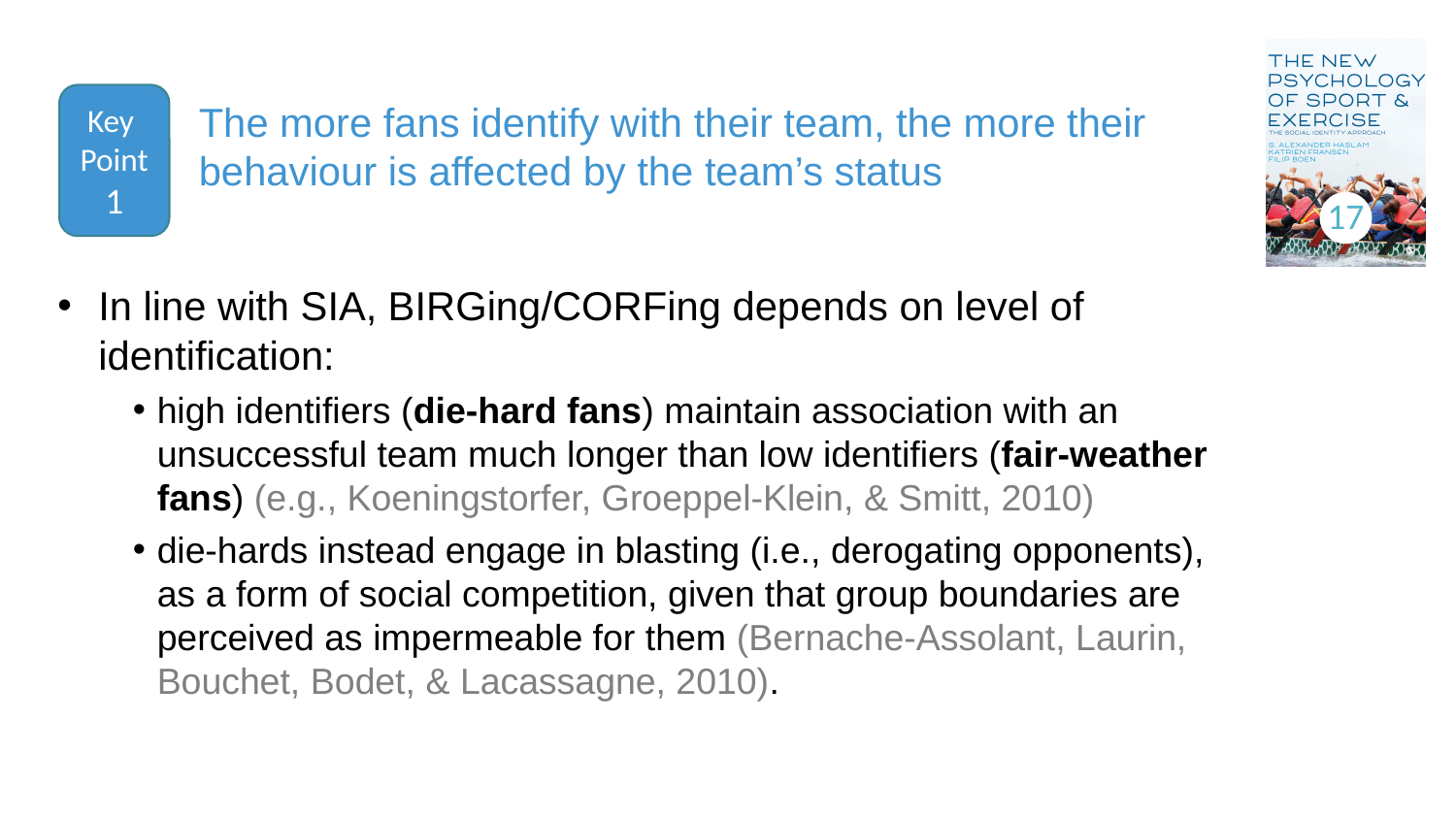

17
Key
Point
1
The more fans identify with their team, the more their behaviour is affected by the team’s status
In line with SIA, BIRGing/CORFing depends on level of identification:
high identifiers (die-hard fans) maintain association with an unsuccessful team much longer than low identifiers (fair-weather fans) (e.g., Koeningstorfer, Groeppel-Klein, & Smitt, 2010)
die-hards instead engage in blasting (i.e., derogating opponents), as a form of social competition, given that group boundaries are perceived as impermeable for them (Bernache-Assolant, Laurin, Bouchet, Bodet, & Lacassagne, 2010).